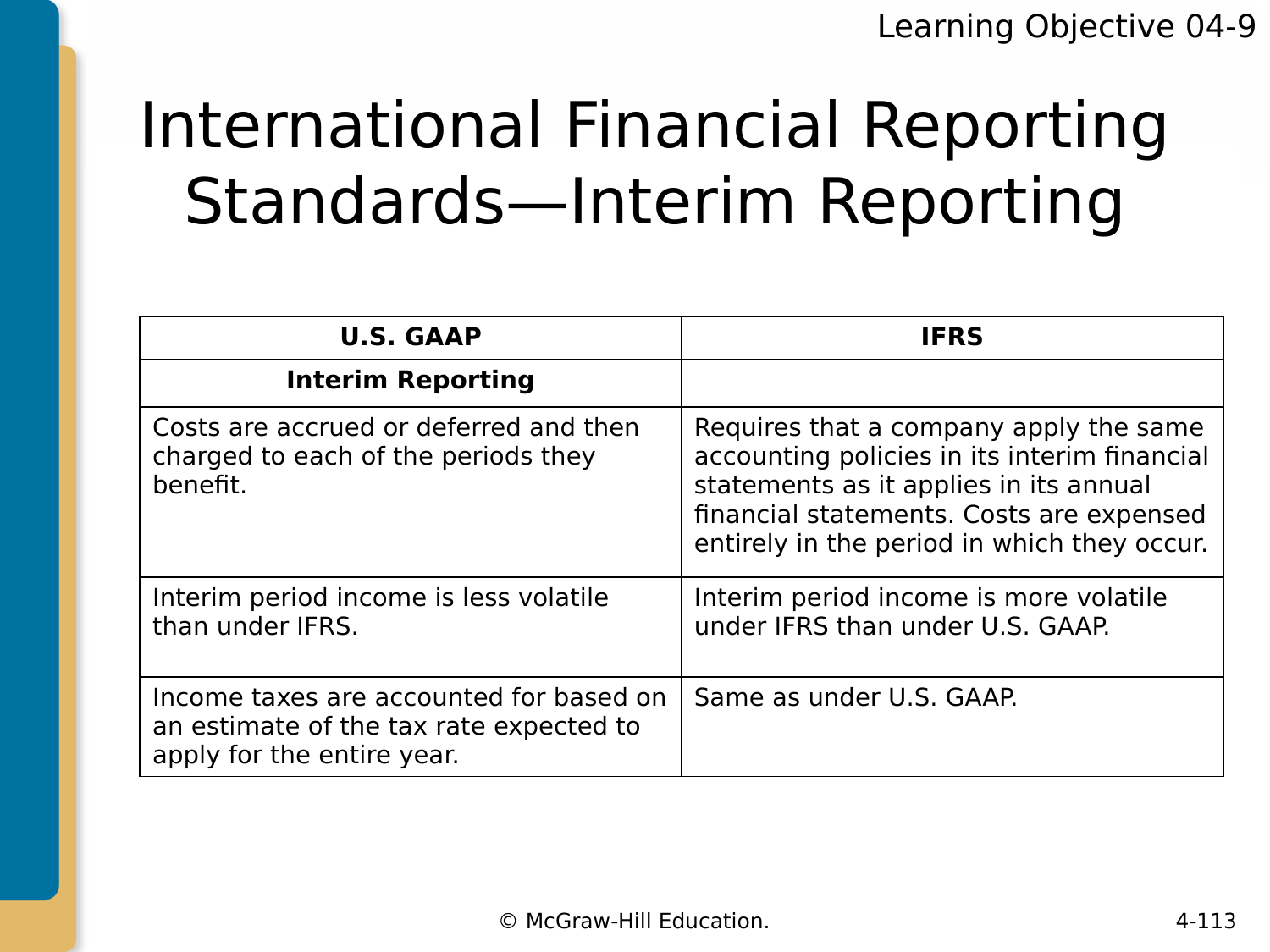

Learning Objective 04-9
# International Financial Reporting Standards—Interim Reporting
| U.S. GAAP | IFRS |
| --- | --- |
| Interim Reporting |  |
| Costs are accrued or deferred and then charged to each of the periods they benefit. | Requires that a company apply the same accounting policies in its interim financial statements as it applies in its annual financial statements. Costs are expensed entirely in the period in which they occur. |
| Interim period income is less volatile than under IFRS. | Interim period income is more volatile under IFRS than under U.S. GAAP. |
| Income taxes are accounted for based on an estimate of the tax rate expected to apply for the entire year. | Same as under U.S. GAAP. |